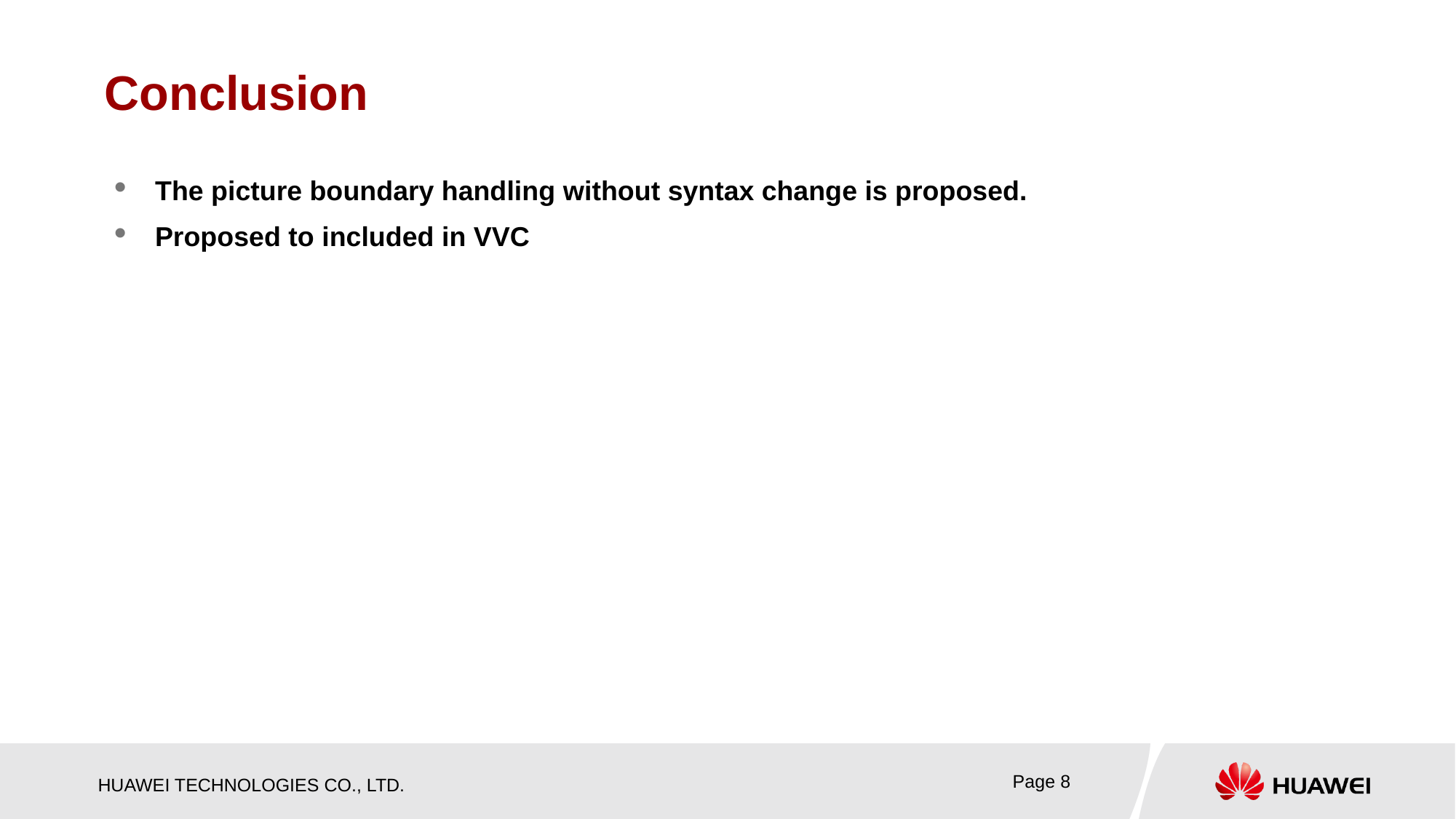

# Conclusion
The picture boundary handling without syntax change is proposed.
Proposed to included in VVC